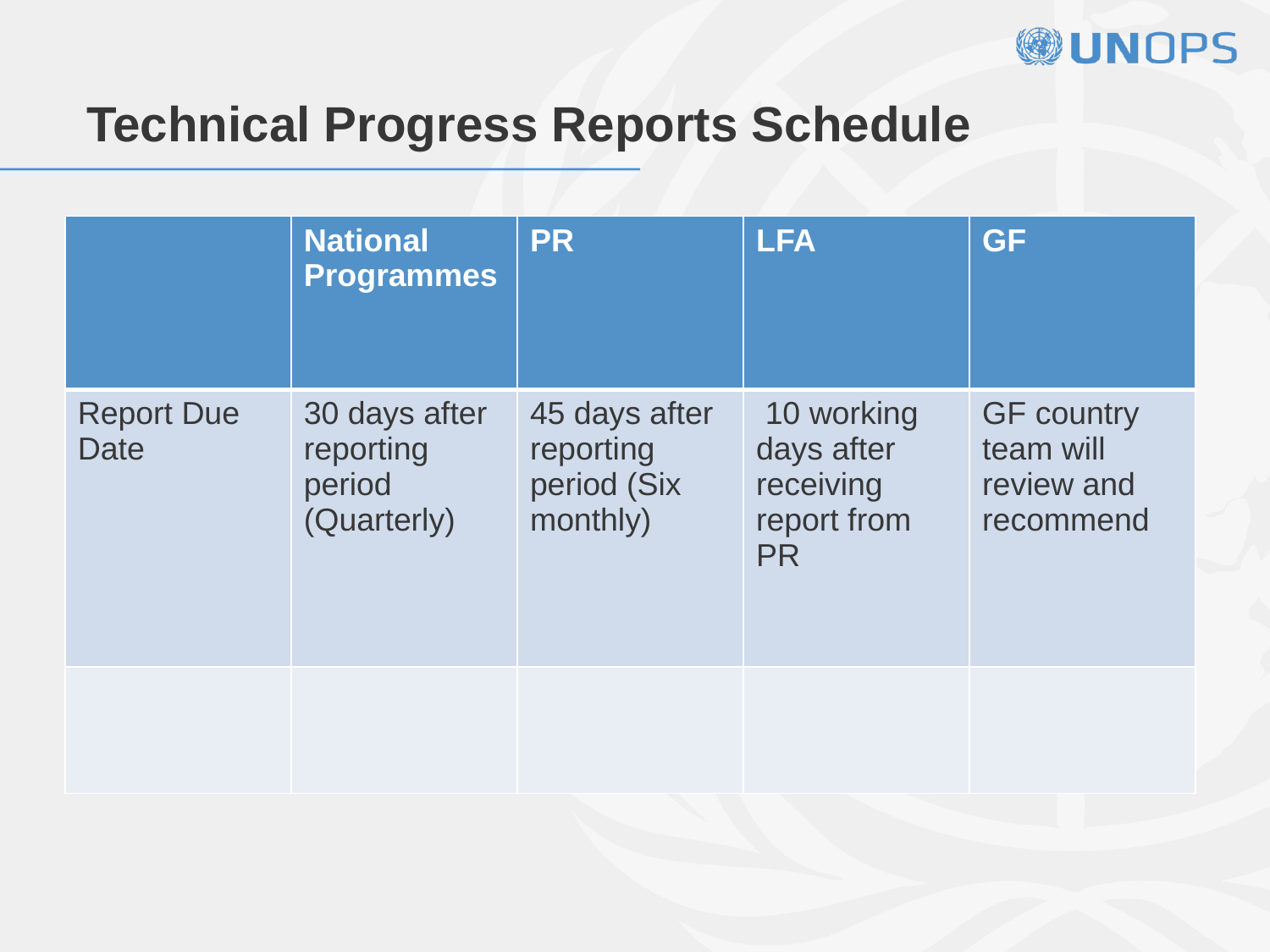

Technical Progress Reports Schedule
|  | National Programmes | PR | LFA | GF |
| --- | --- | --- | --- | --- |
| Report Due Date | 30 days after reporting period (Quarterly) | 45 days after reporting period (Six monthly) | 10 working days after receiving report from PR | GF country team will review and recommend |
|  |  |  |  |  |